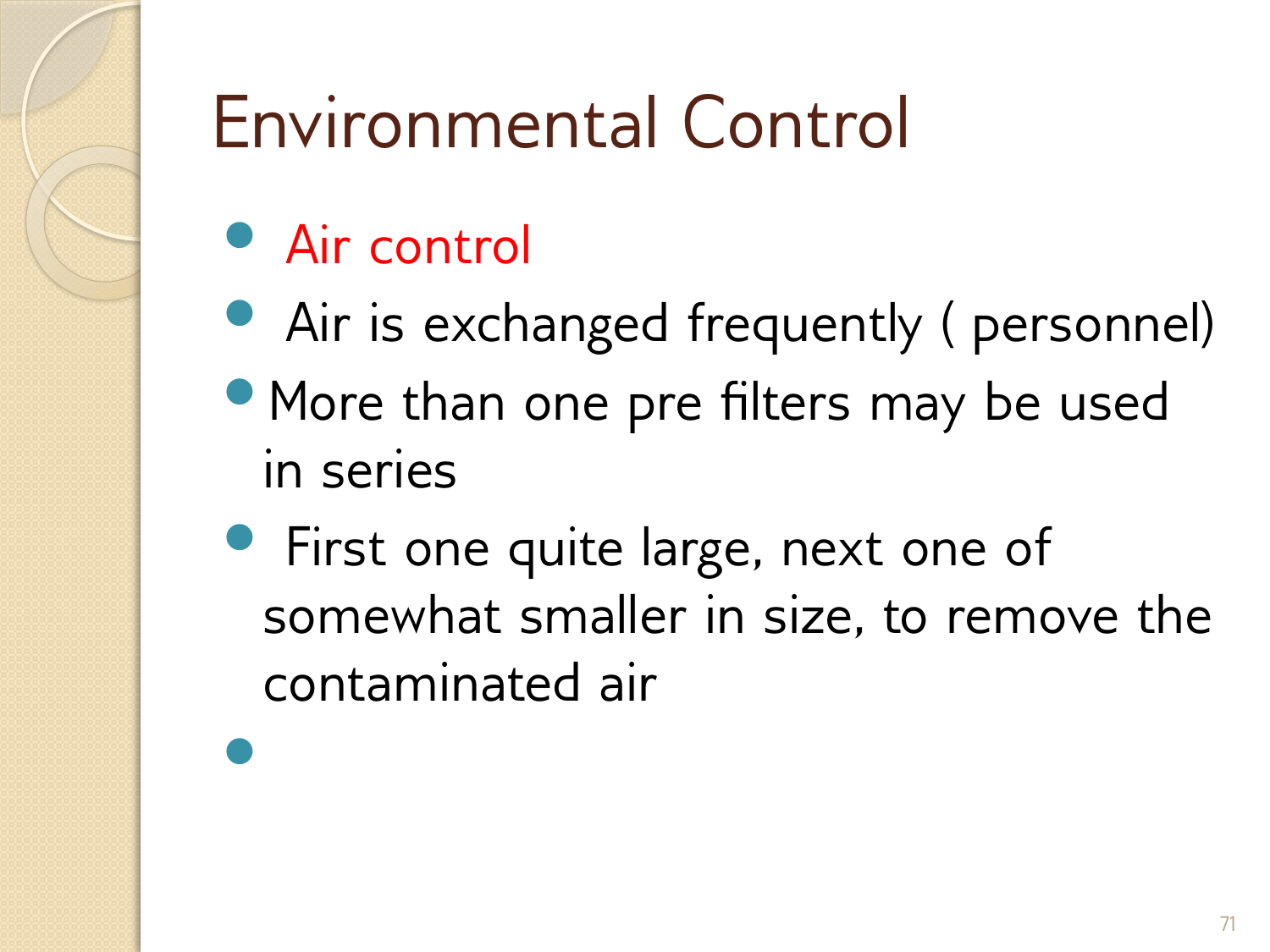

# Environmental Control
 Air control
 Air is exchanged frequently ( personnel)
More than one pre filters may be used in series
 First one quite large, next one of somewhat smaller in size, to remove the contaminated air

71